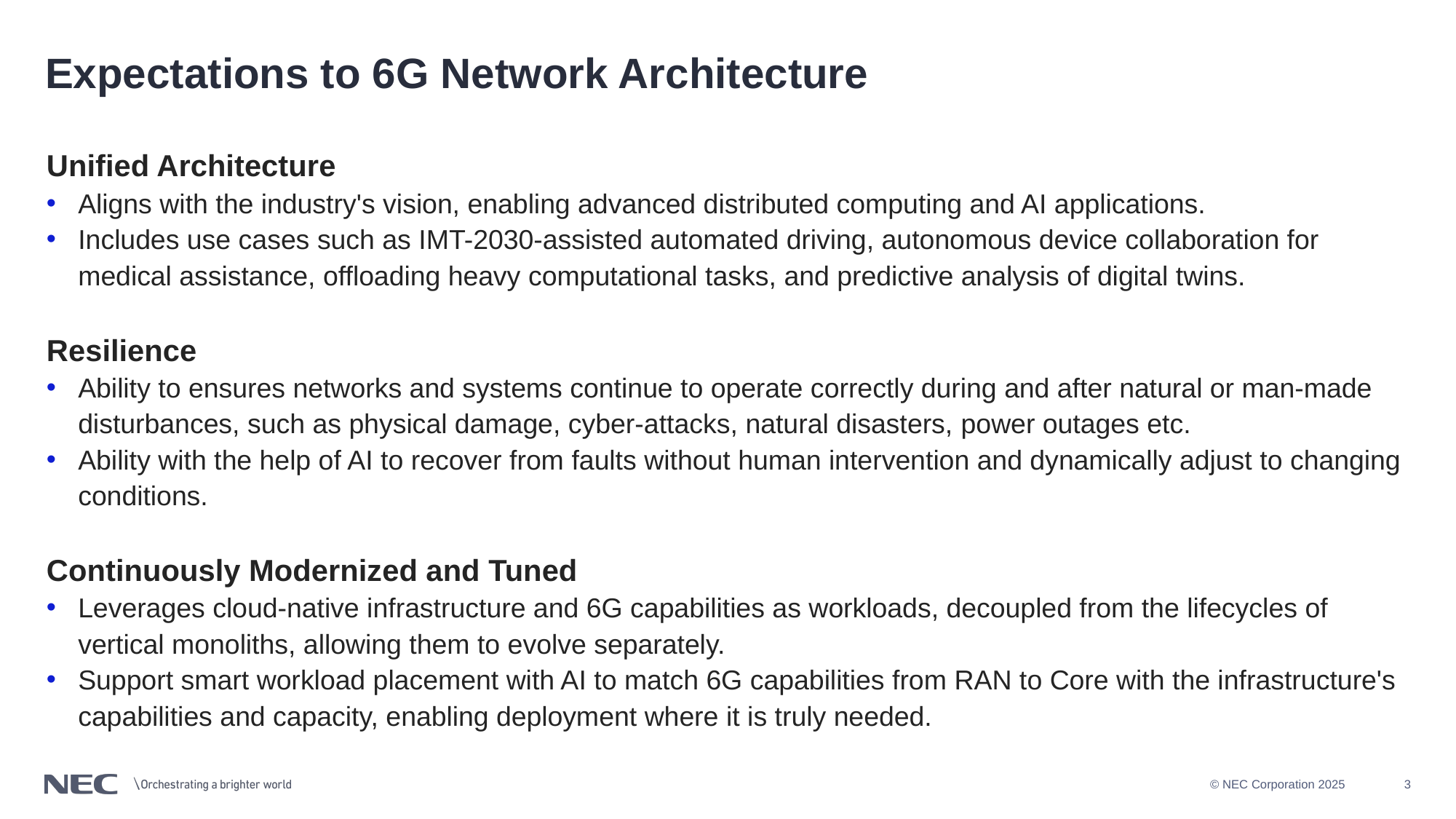

# Expectations to 6G Network Architecture
Unified Architecture
Aligns with the industry's vision, enabling advanced distributed computing and AI applications.
Includes use cases such as IMT-2030-assisted automated driving, autonomous device collaboration for medical assistance, offloading heavy computational tasks, and predictive analysis of digital twins.

Resilience
Ability to ensures networks and systems continue to operate correctly during and after natural or man-made disturbances, such as physical damage, cyber-attacks, natural disasters, power outages etc.
Ability with the help of AI to recover from faults without human intervention and dynamically adjust to changing conditions.

Continuously Modernized and Tuned
Leverages cloud-native infrastructure and 6G capabilities as workloads, decoupled from the lifecycles of vertical monoliths, allowing them to evolve separately.
Support smart workload placement with AI to match 6G capabilities from RAN to Core with the infrastructure's capabilities and capacity, enabling deployment where it is truly needed.